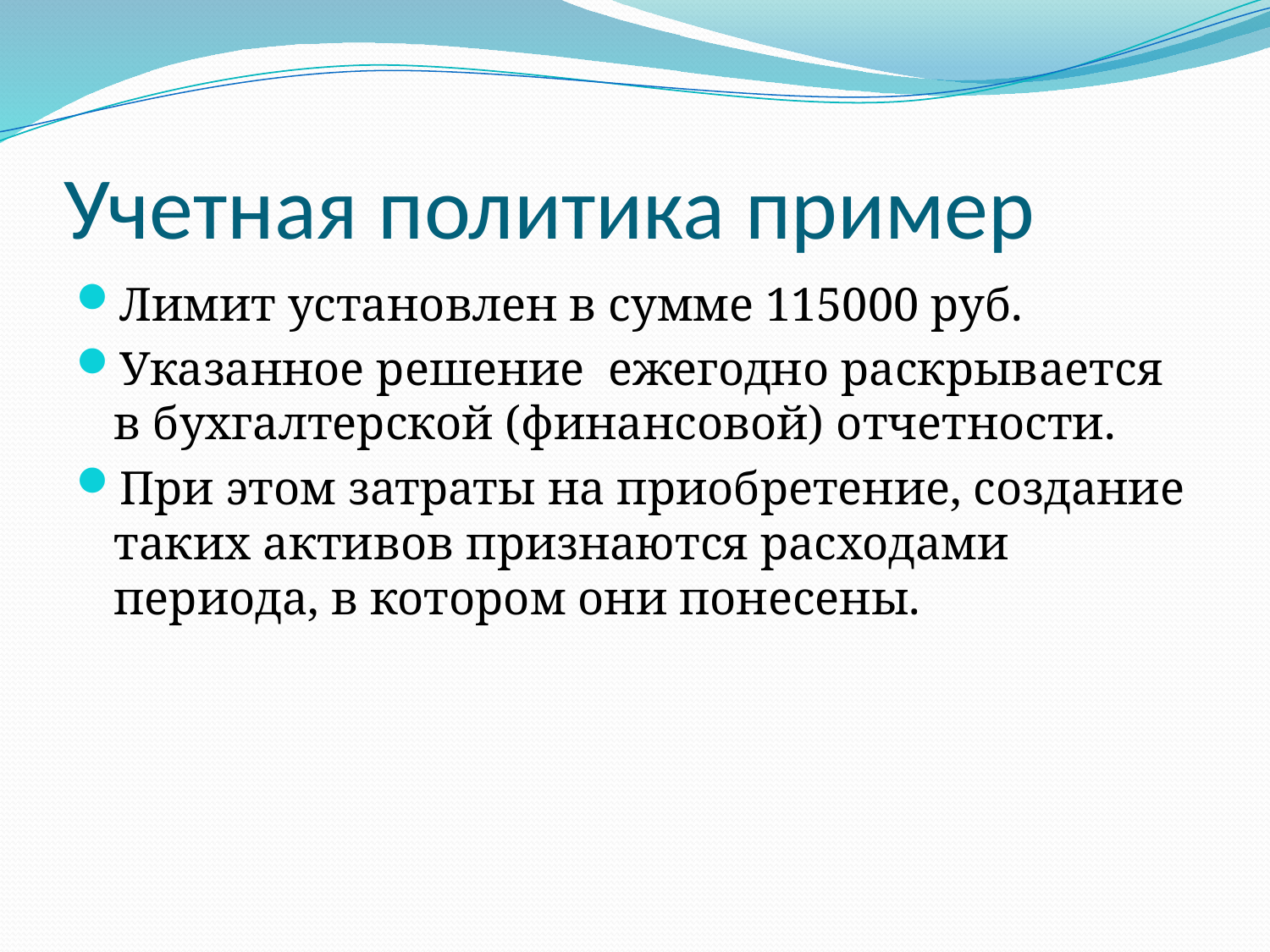

# Учетная политика пример
Лимит установлен в сумме 115000 руб.
Указанное решение  ежегодно раскрывается в бухгалтерской (финансовой) отчетности.
При этом затраты на приобретение, создание таких активов признаются расходами периода, в котором они понесены.